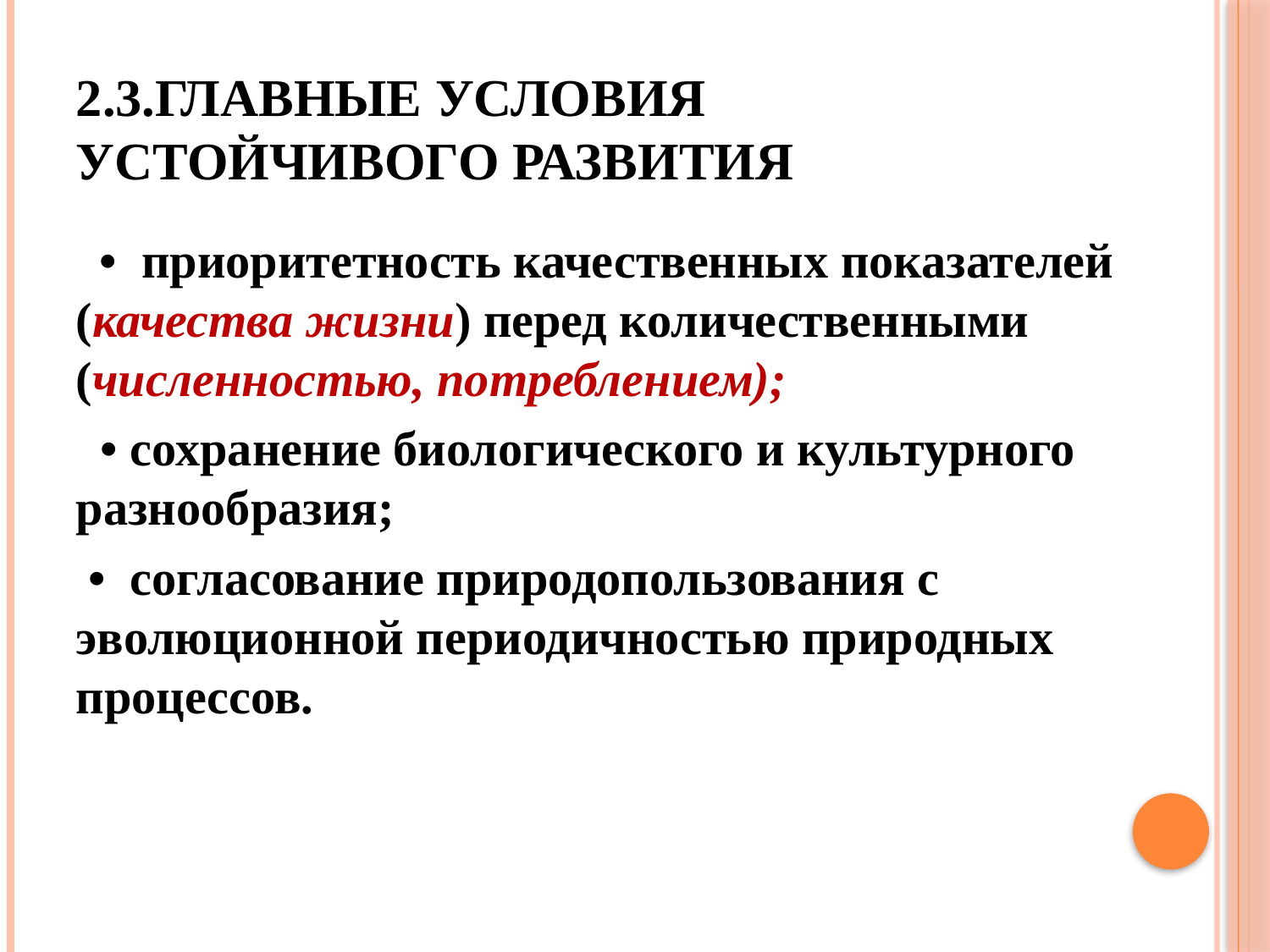

# 2.3.Главные условия устойчивого развития
  •  приоритетность качественных показателей (качества жизни) перед количественными (численностью, потреблением);
  • сохранение биологического и культурного разнообразия;
 •  согласование природопользования с эволюционной периодичностью природных процессов.